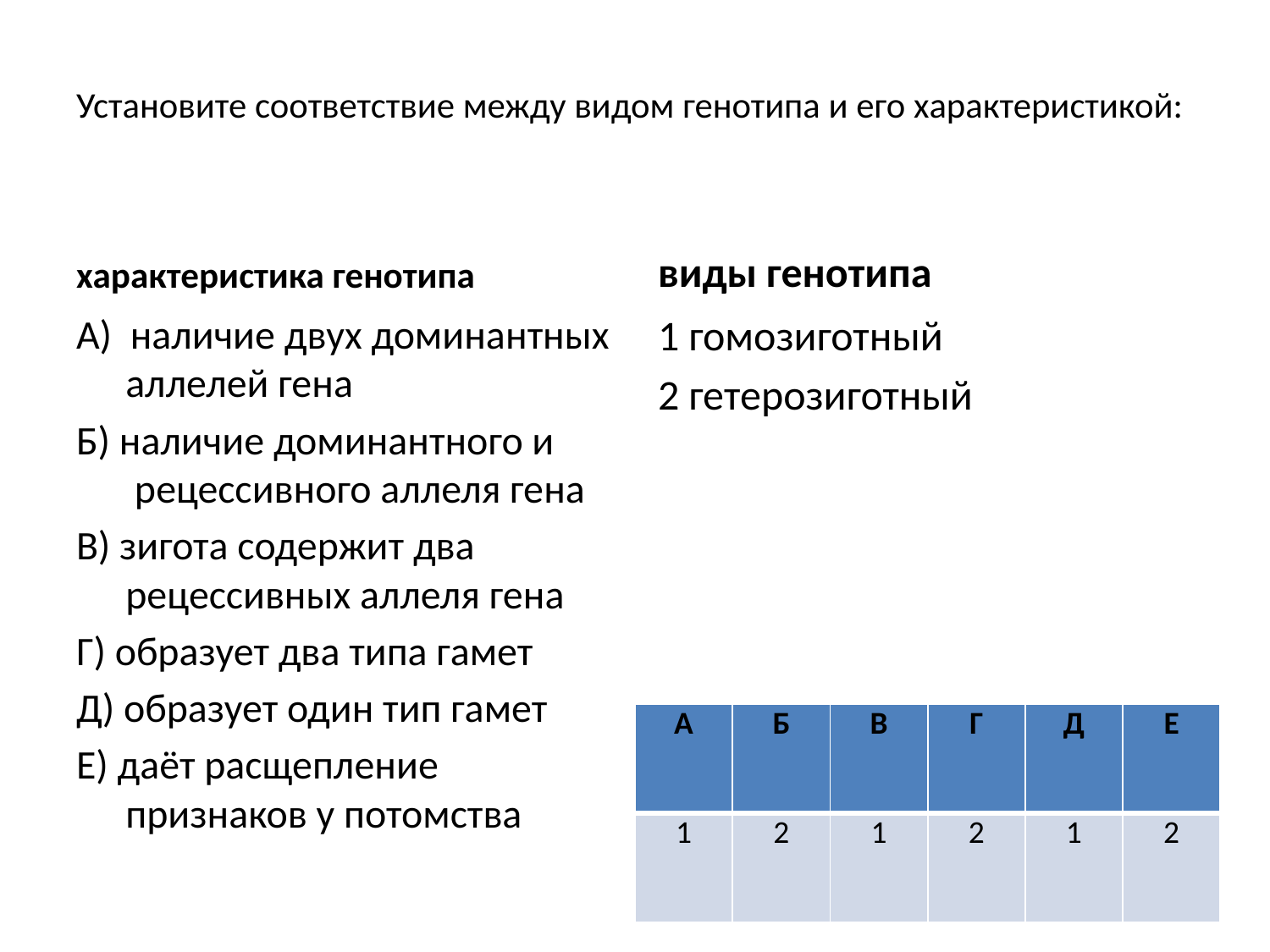

# Установите соответствие между видом генотипа и его характеристикой:

характеристика генотипа
виды генотипа
А)  наличие двух доминантных аллелей гена
Б) наличие доминантного и    рецессивного аллеля гена
В) зигота содержит два рецессивных аллеля гена
Г) образует два типа гамет
Д) образует один тип гамет
Е) даёт расщепление признаков у потомства

1 гомозиготный
2 гетерозиготный
| А | Б | В | Г | Д | Е |
| --- | --- | --- | --- | --- | --- |
| 1 | 2 | 1 | 2 | 1 | 2 |